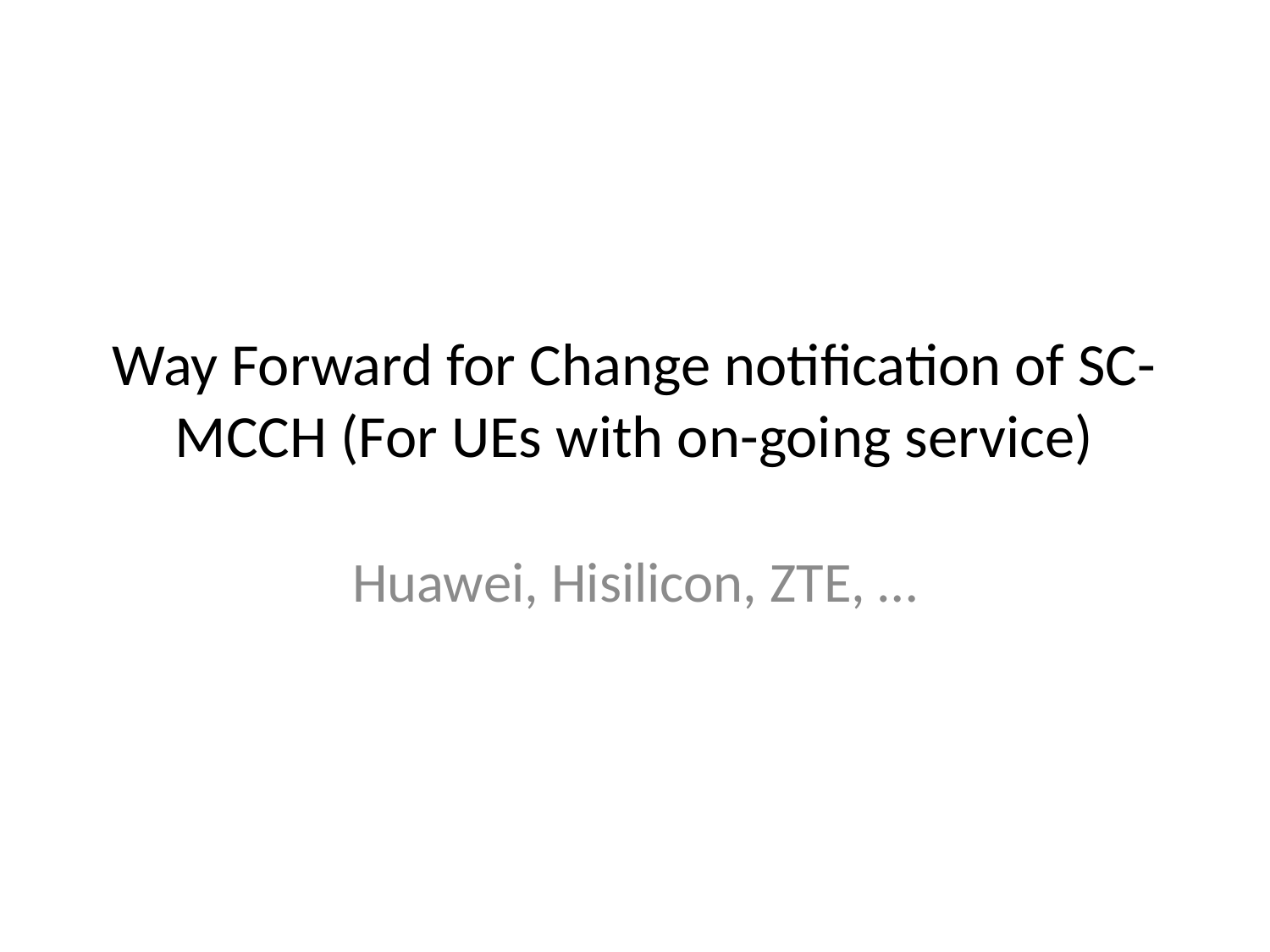

# Way Forward for Change notification of SC-MCCH (For UEs with on-going service)
Huawei, Hisilicon, ZTE, …